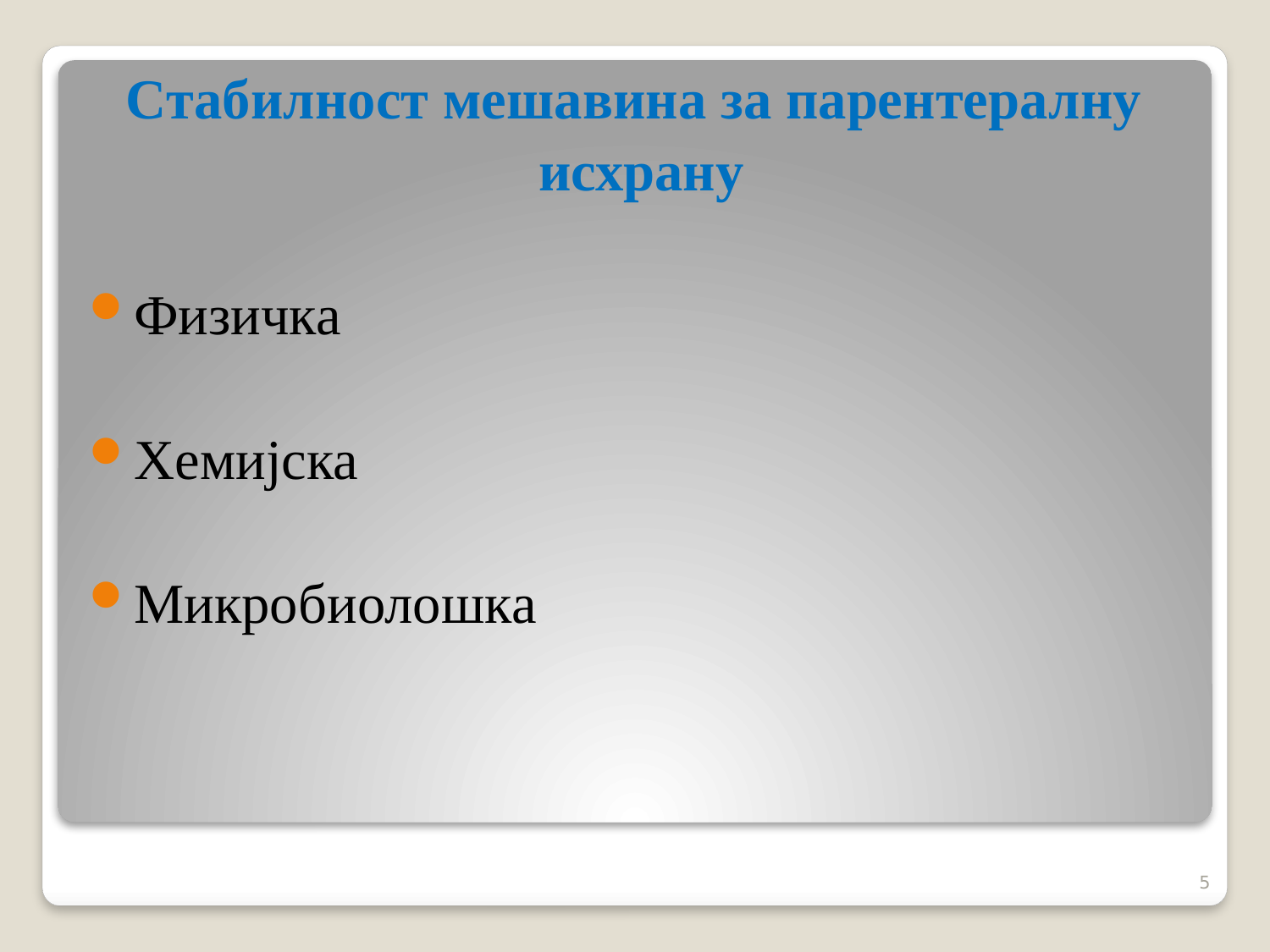

Стабилност мешавина за парентералну
исхрану

Физичка

Хемијска

Микробиолошка

5